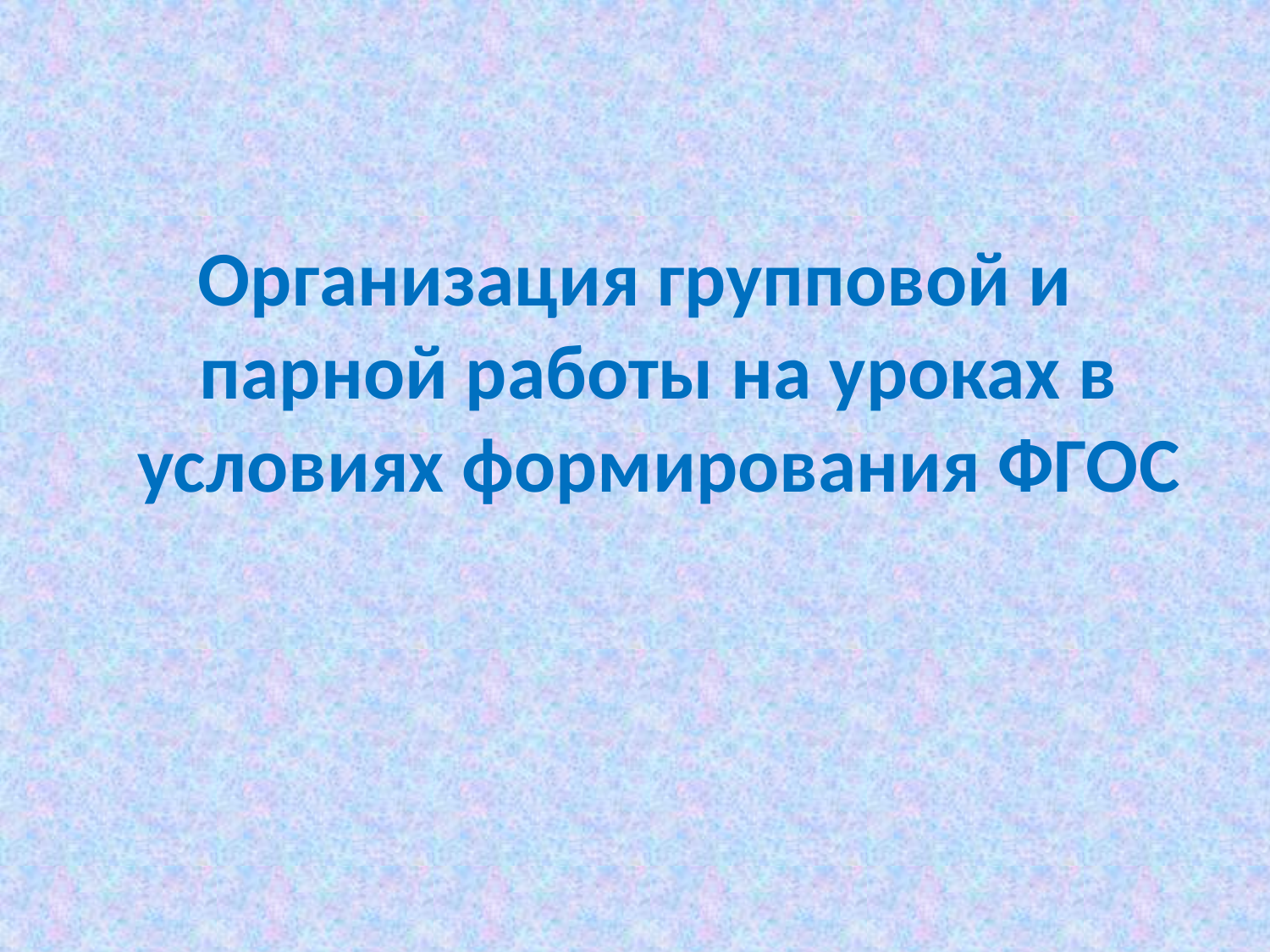

#
Организация групповой и парной работы на уроках в условиях формирования ФГОC